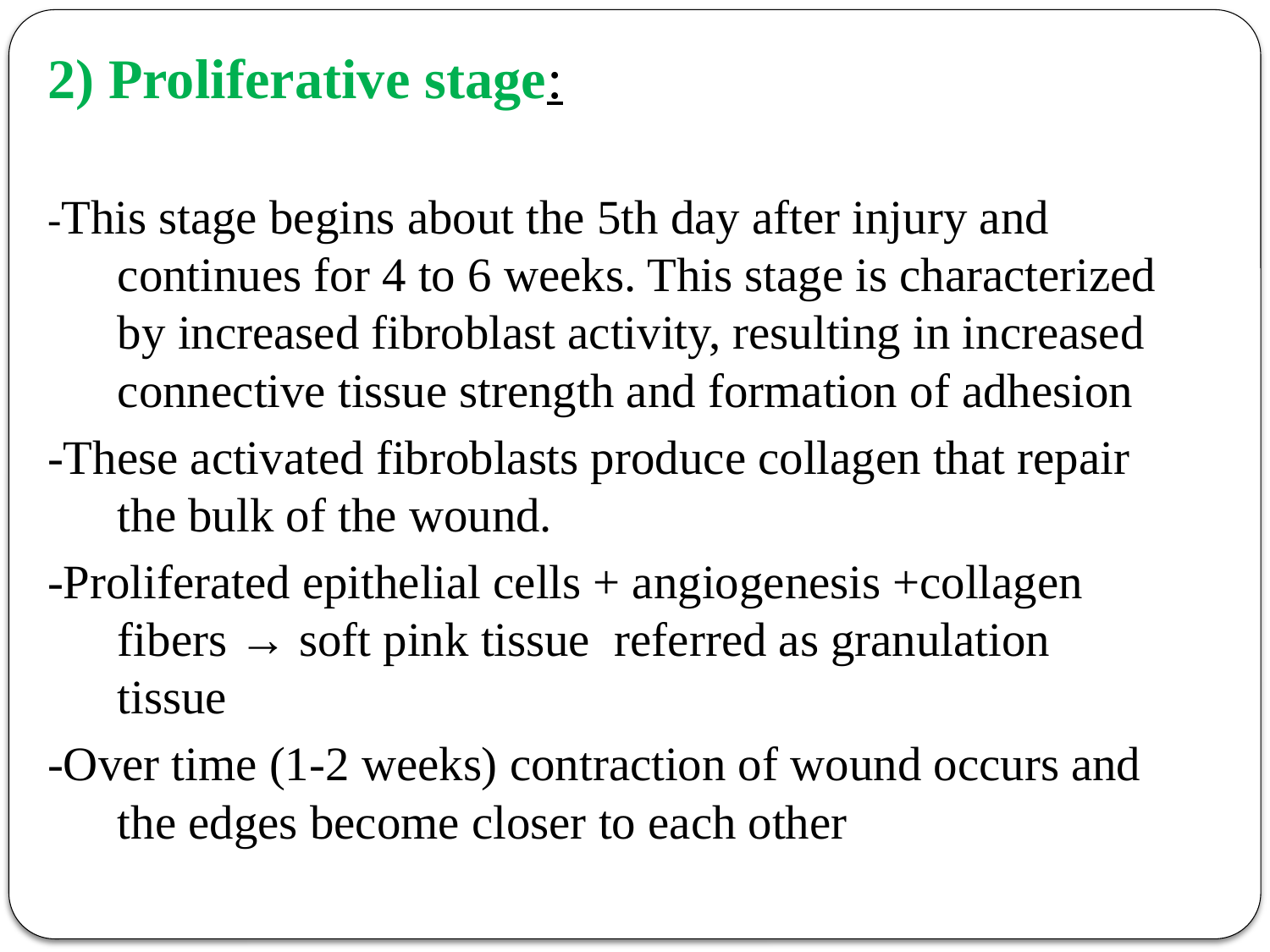

2) Proliferative stage:

-This stage begins about the 5th day after injury and continues for 4 to 6 weeks. This stage is characterized by increased fibroblast activity, resulting in increased connective tissue strength and formation of adhesion
-These activated fibroblasts produce collagen that repair the bulk of the wound.
-Proliferated epithelial cells + angiogenesis +collagen fibers → soft pink tissue  referred as granulation tissue
-Over time (1-2 weeks) contraction of wound occurs and the edges become closer to each other

#